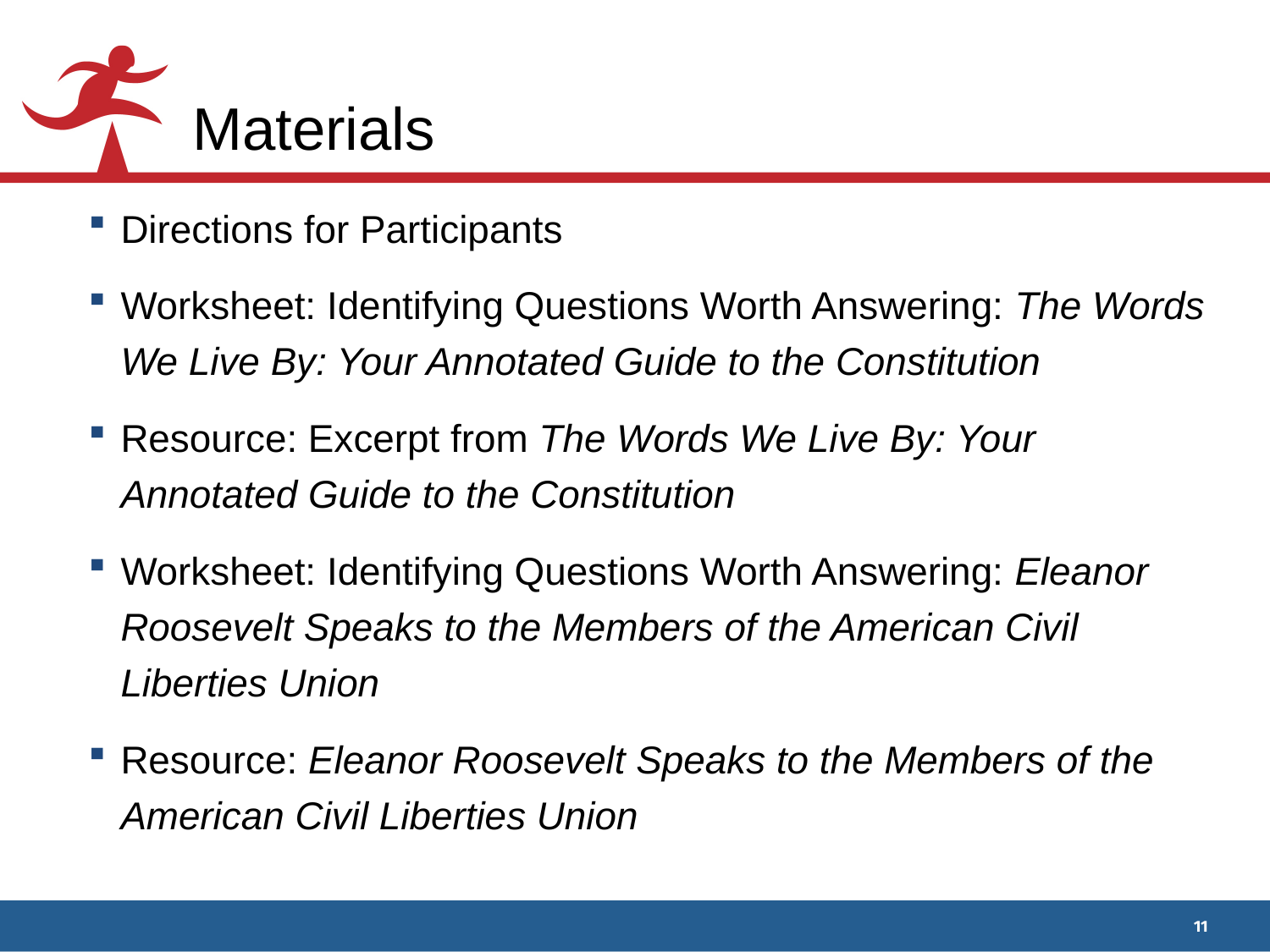

# Materials
Directions for Participants
Worksheet: Identifying Questions Worth Answering: The Words We Live By: Your Annotated Guide to the Constitution
Resource: Excerpt from The Words We Live By: Your Annotated Guide to the Constitution
Worksheet: Identifying Questions Worth Answering: Eleanor Roosevelt Speaks to the Members of the American Civil Liberties Union
Resource: Eleanor Roosevelt Speaks to the Members of the American Civil Liberties Union